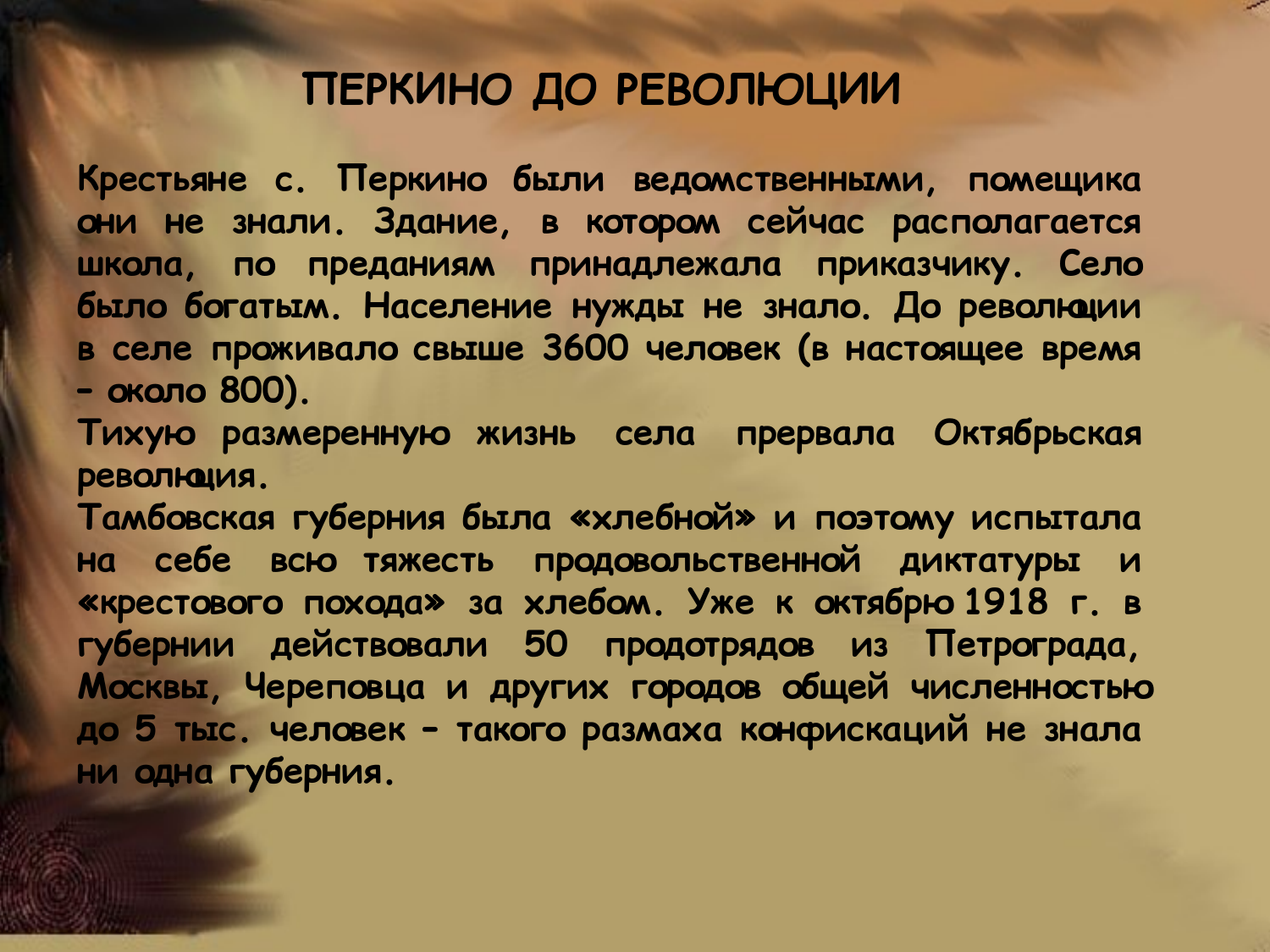

ПЕРКИНО ДО РЕВОЛЮЦИИ
Крестьяне с. Перкино были ведомственными, помещика они не знали. Здание, в котором сейчас располагается школа, по преданиям принадлежала приказчику. Село было богатым. Население нужды не знало. До революции в селе проживало свыше 3600 человек (в настоящее время – около 800).
Тихую размеренную жизнь села прервала Октябрьская революция.
Тамбовская губерния была «хлебной» и поэтому испытала на себе всю тяжесть продовольственной диктатуры и «крестового похода» за хлебом. Уже к октябрю 1918 г. в губернии действовали 50 продотрядов из Петрограда, Москвы, Череповца и других городов общей численностью до 5 тыс. человек – такого размаха конфискаций не знала ни одна губерния.